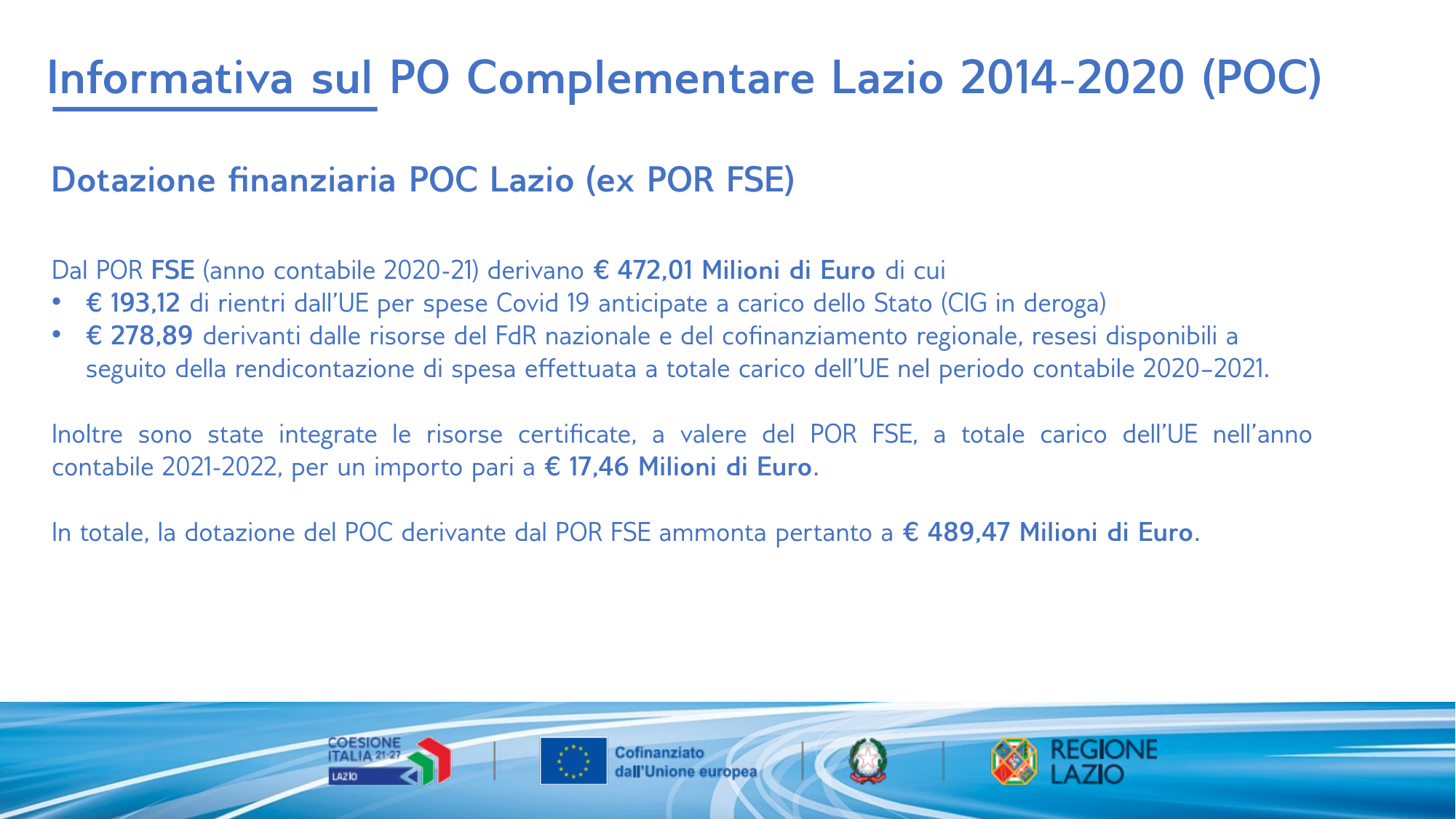

Informativa sul PO Complementare Lazio 2014-2020 (POC)
Dotazione finanziaria POC Lazio (ex POR FSE)

Dal POR FSE (anno contabile 2020-21) derivano € 472,01 Milioni di Euro di cui
€ 193,12 di rientri dall’UE per spese Covid 19 anticipate a carico dello Stato (CIG in deroga)
€ 278,89 derivanti dalle risorse del FdR nazionale e del cofinanziamento regionale, resesi disponibili a seguito della rendicontazione di spesa effettuata a totale carico dell’UE nel periodo contabile 2020–2021.

Inoltre sono state integrate le risorse certificate, a valere del POR FSE, a totale carico dell’UE nell’anno contabile 2021-2022, per un importo pari a € 17,46 Milioni di Euro.

In totale, la dotazione del POC derivante dal POR FSE ammonta pertanto a € 489,47 Milioni di Euro.